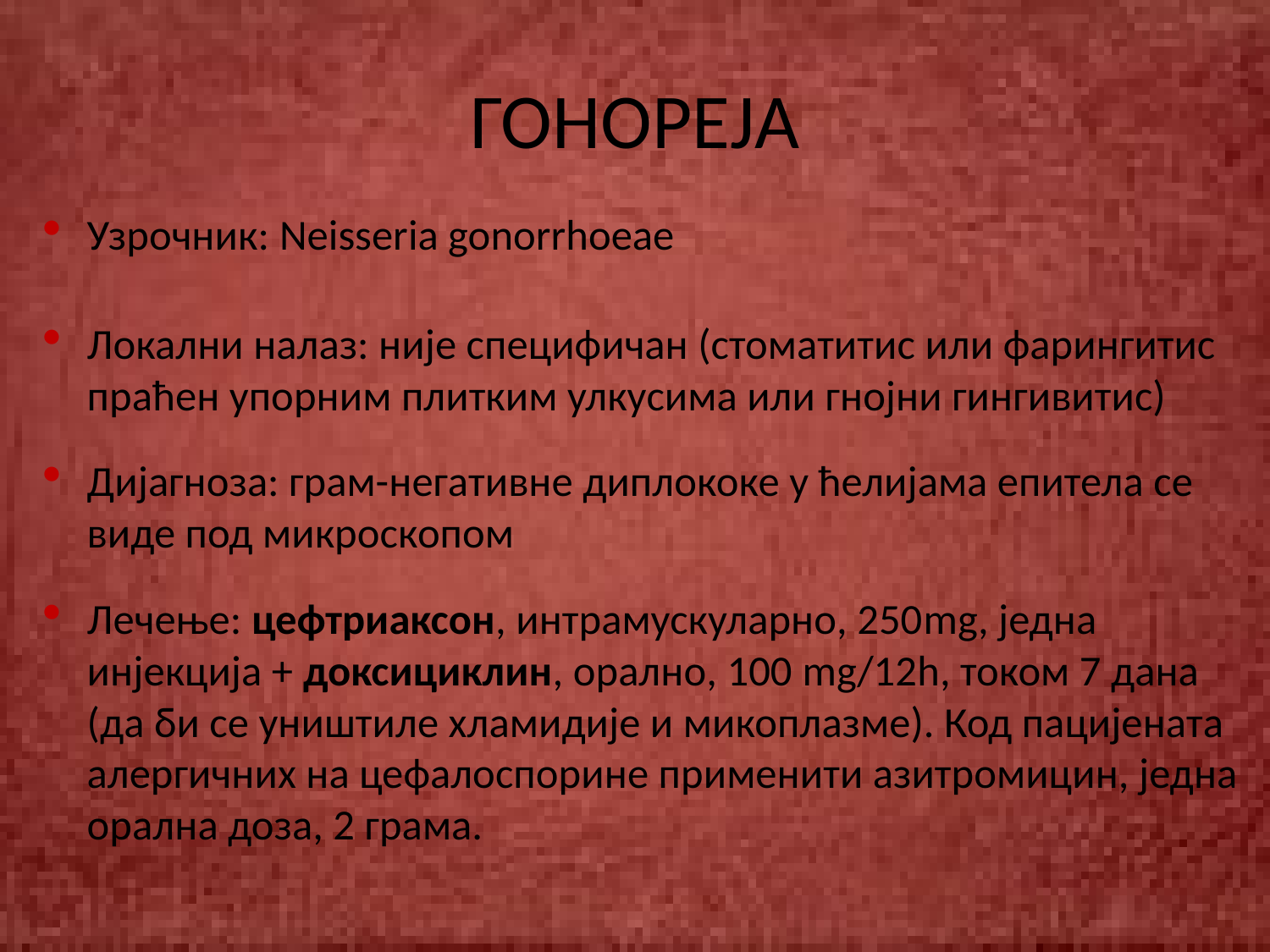

# ГОНОРЕЈА
Узрочник: Neisseria gonorrhoeae

Локални налаз: није специфичан (стоматитис или фарингитис праћен упорним плитким улкусима или гнојни гингивитис)

Дијагноза: грам-негативне диплококе у ћелијама епитела се виде под микроскопом

Лечење: цефтриаксон, интрамускуларно, 250mg, једна инјекција + доксициклин, орално, 100 mg/12h, током 7 дана (да би се уништиле хламидије и микоплазме). Код пацијената алергичних на цефалоспорине применити азитромицин, једна орална доза, 2 грама.